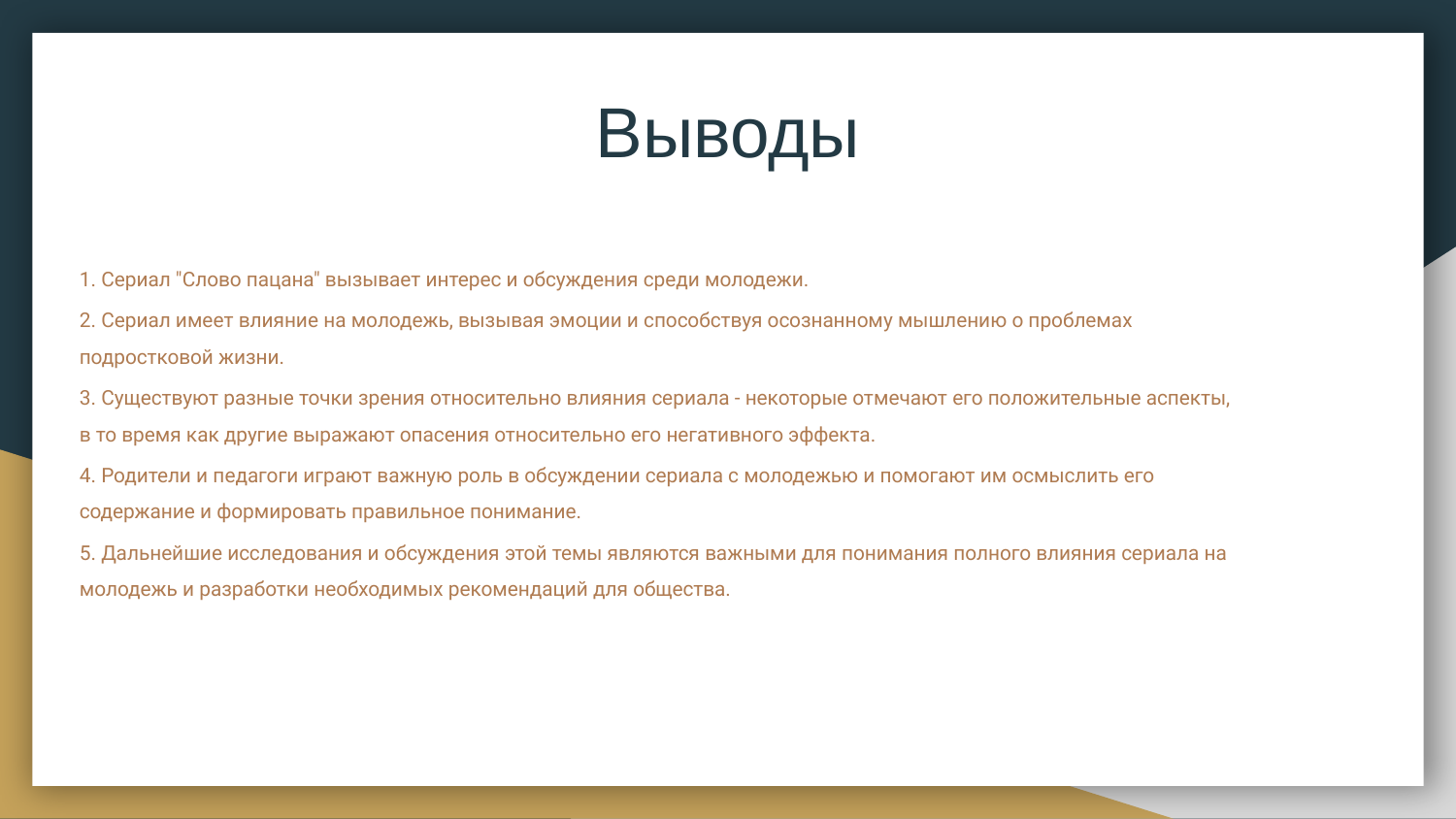

# Выводы
1. Сериал "Слово пацана" вызывает интерес и обсуждения среди молодежи.
2. Сериал имеет влияние на молодежь, вызывая эмоции и способствуя осознанному мышлению о проблемах подростковой жизни.
3. Существуют разные точки зрения относительно влияния сериала - некоторые отмечают его положительные аспекты, в то время как другие выражают опасения относительно его негативного эффекта.
4. Родители и педагоги играют важную роль в обсуждении сериала с молодежью и помогают им осмыслить его содержание и формировать правильное понимание.
5. Дальнейшие исследования и обсуждения этой темы являются важными для понимания полного влияния сериала на молодежь и разработки необходимых рекомендаций для общества.